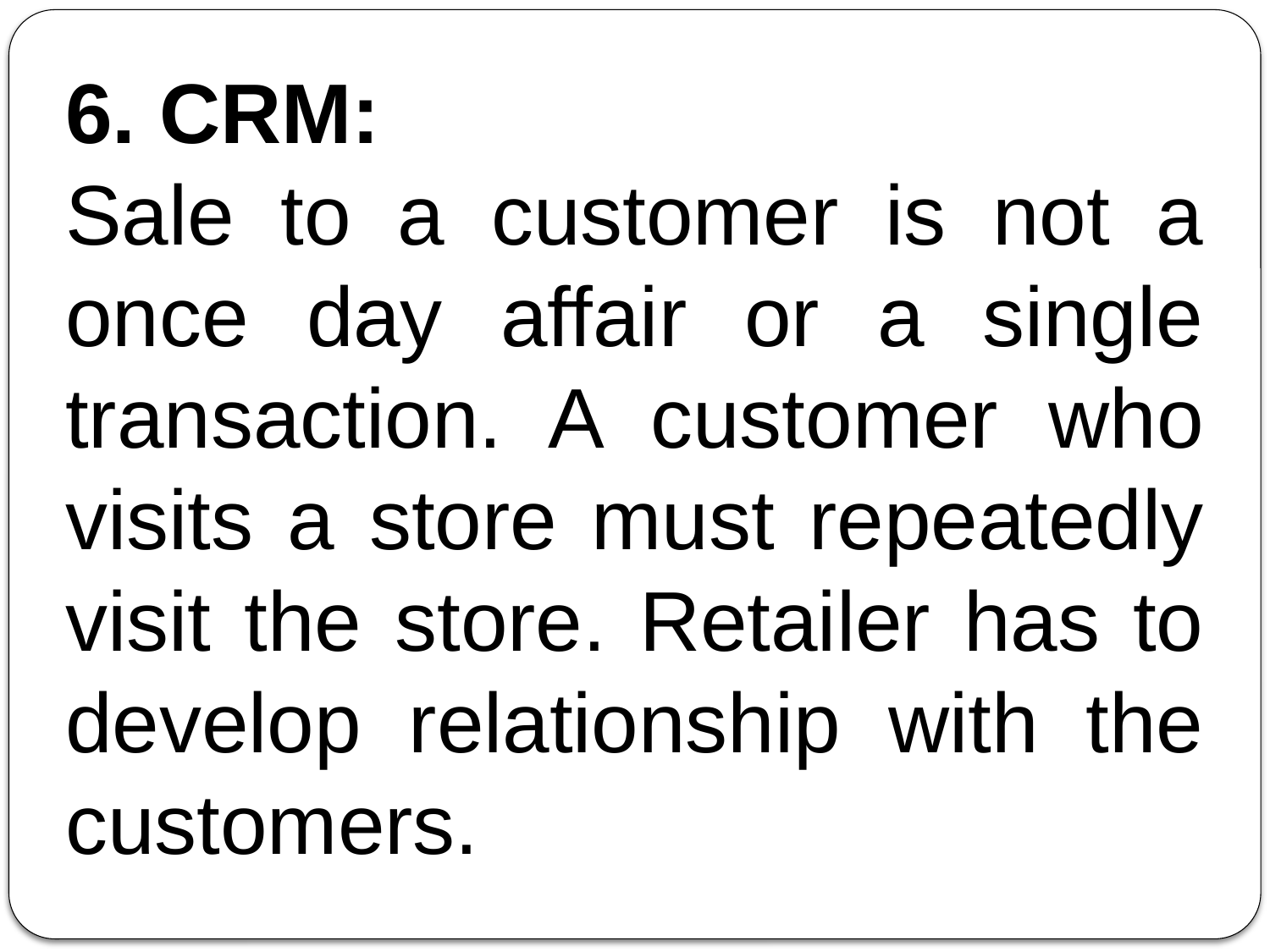

6. CRM:
Sale to a customer is not a once day affair or a single transaction. A customer who visits a store must repeatedly visit the store. Retailer has to develop relationship with the customers.